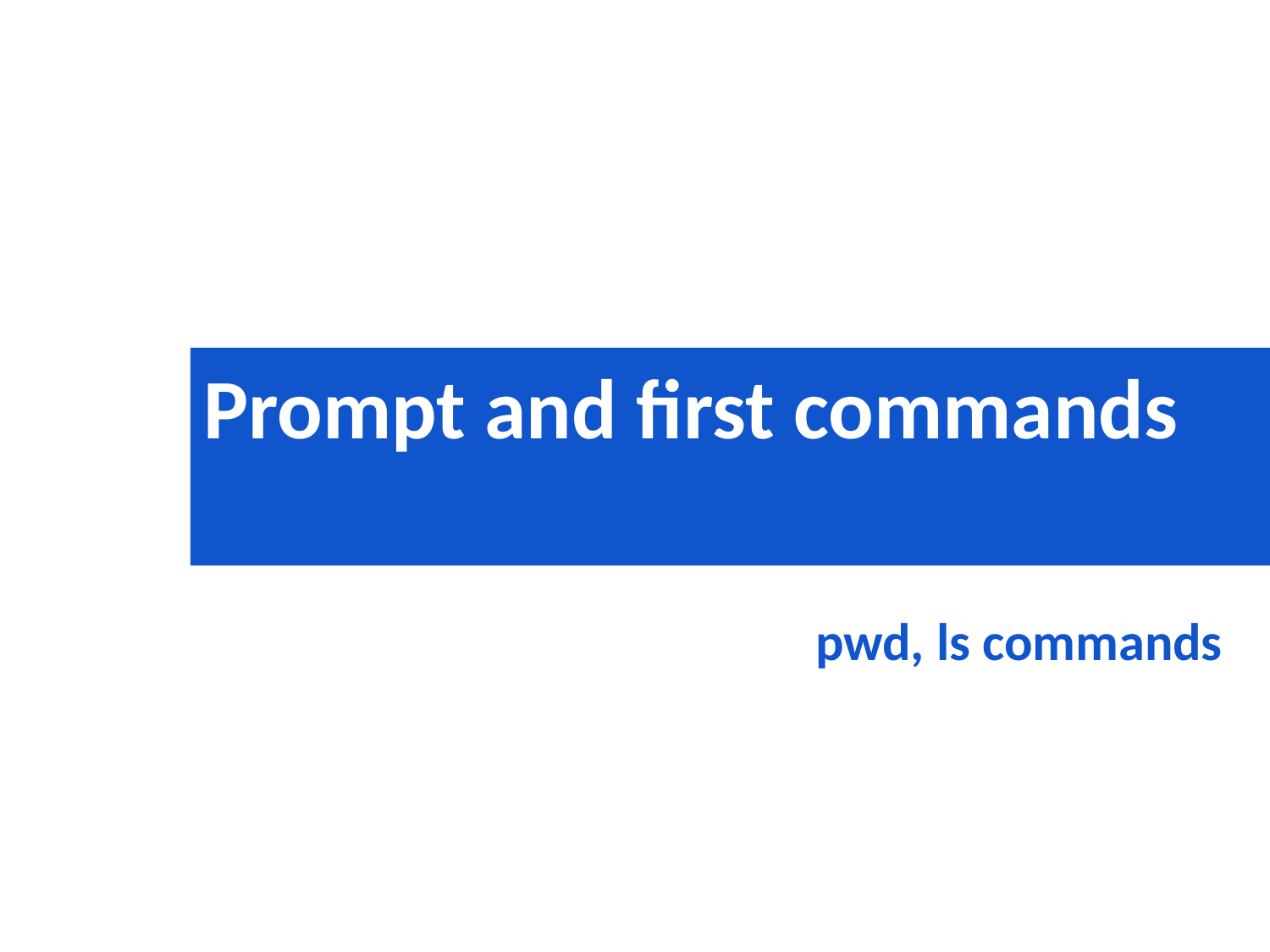

Prompt and first commands
pwd, ls commands